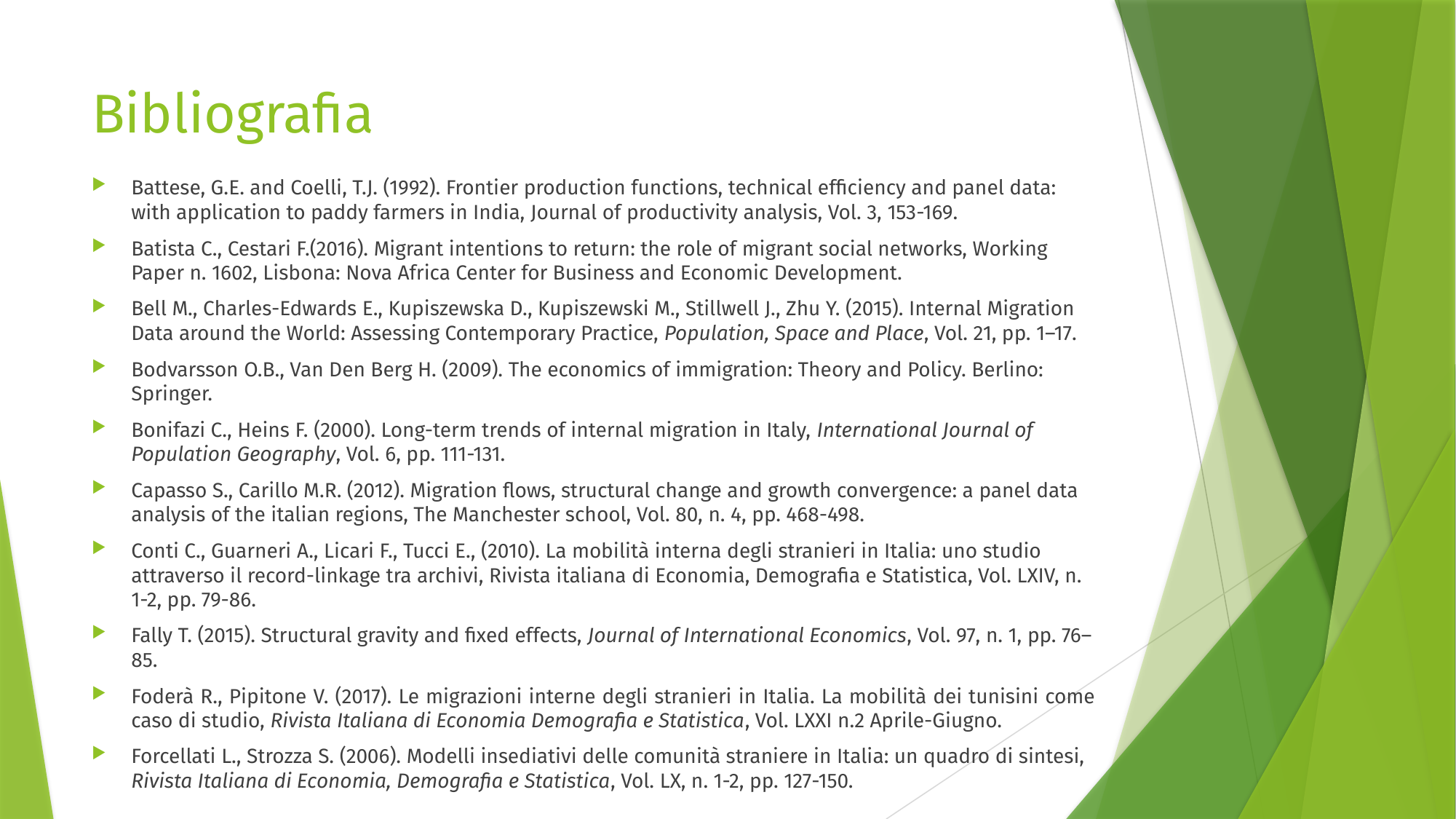

# Bibliografia
Battese, G.E. and Coelli, T.J. (1992). Frontier production functions, technical efficiency and panel data: with application to paddy farmers in India, Journal of productivity analysis, Vol. 3, 153-169.
Batista C., Cestari F.(2016). Migrant intentions to return: the role of migrant social networks, Working Paper n. 1602, Lisbona: Nova Africa Center for Business and Economic Development.
Bell M., Charles-Edwards E., Kupiszewska D., Kupiszewski M., Stillwell J., Zhu Y. (2015). Internal Migration Data around the World: Assessing Contemporary Practice, Population, Space and Place, Vol. 21, pp. 1–17.
Bodvarsson O.B., Van Den Berg H. (2009). The economics of immigration: Theory and Policy. Berlino: Springer.
Bonifazi C., Heins F. (2000). Long-term trends of internal migration in Italy, International Journal of Population Geography, Vol. 6, pp. 111-131.
Capasso S., Carillo M.R. (2012). Migration flows, structural change and growth convergence: a panel data analysis of the italian regions, The Manchester school, Vol. 80, n. 4, pp. 468-498.
Conti C., Guarneri A., Licari F., Tucci E., (2010). La mobilità interna degli stranieri in Italia: uno studio attraverso il record-linkage tra archivi, Rivista italiana di Economia, Demografia e Statistica, Vol. LXIV, n. 1-2, pp. 79-86.
Fally T. (2015). Structural gravity and fixed effects, Journal of International Economics, Vol. 97, n. 1, pp. 76–85.
Foderà R., Pipitone V. (2017). Le migrazioni interne degli stranieri in Italia. La mobilità dei tunisini come caso di studio, Rivista Italiana di Economia Demografia e Statistica, Vol. LXXI n.2 Aprile-Giugno.
Forcellati L., Strozza S. (2006). Modelli insediativi delle comunità straniere in Italia: un quadro di sintesi, Rivista Italiana di Economia, Demografia e Statistica, Vol. LX, n. 1-2, pp. 127-150.